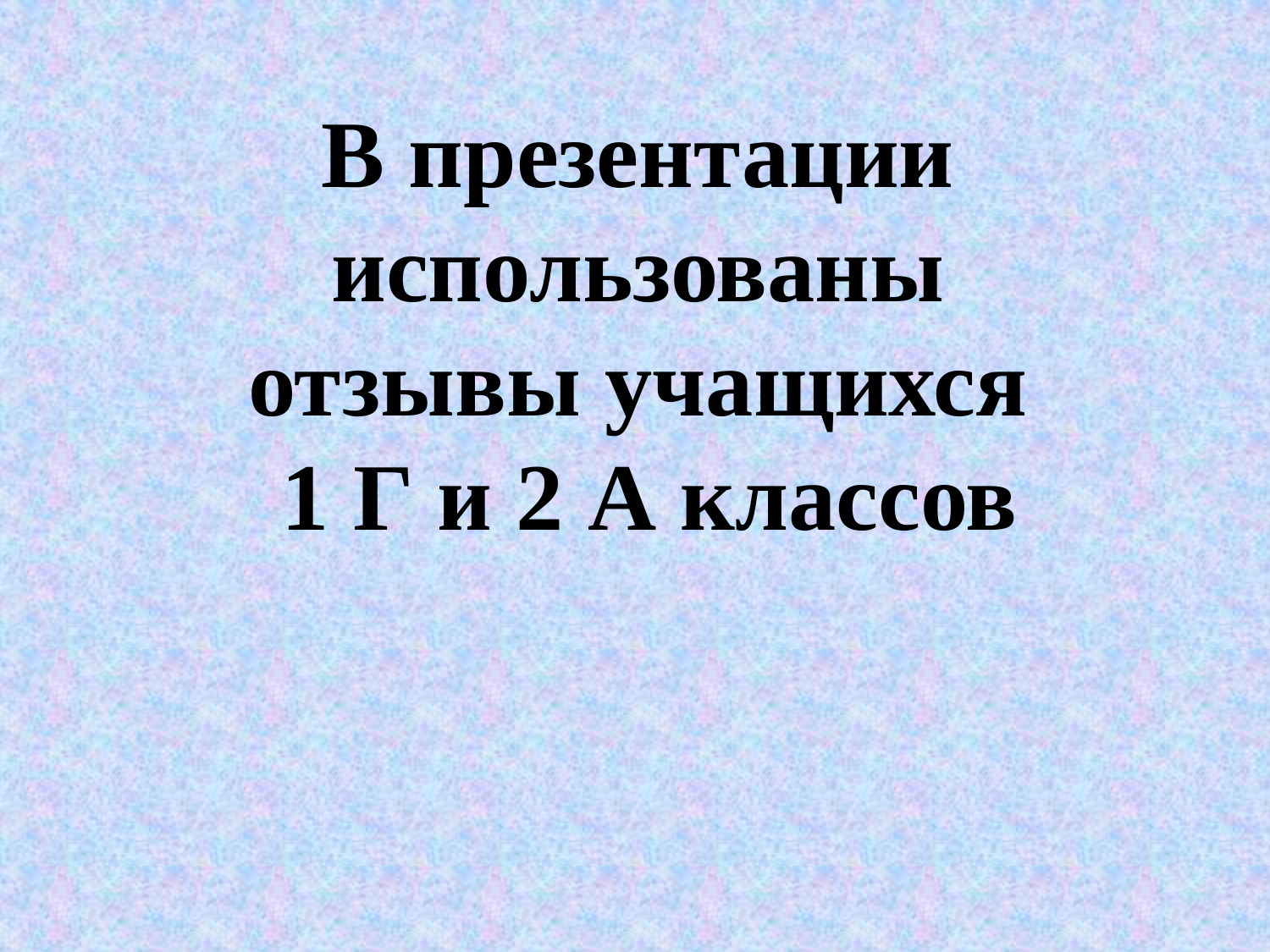

В презентации
использованы
отзывы учащихся
1 Г и 2 А классов